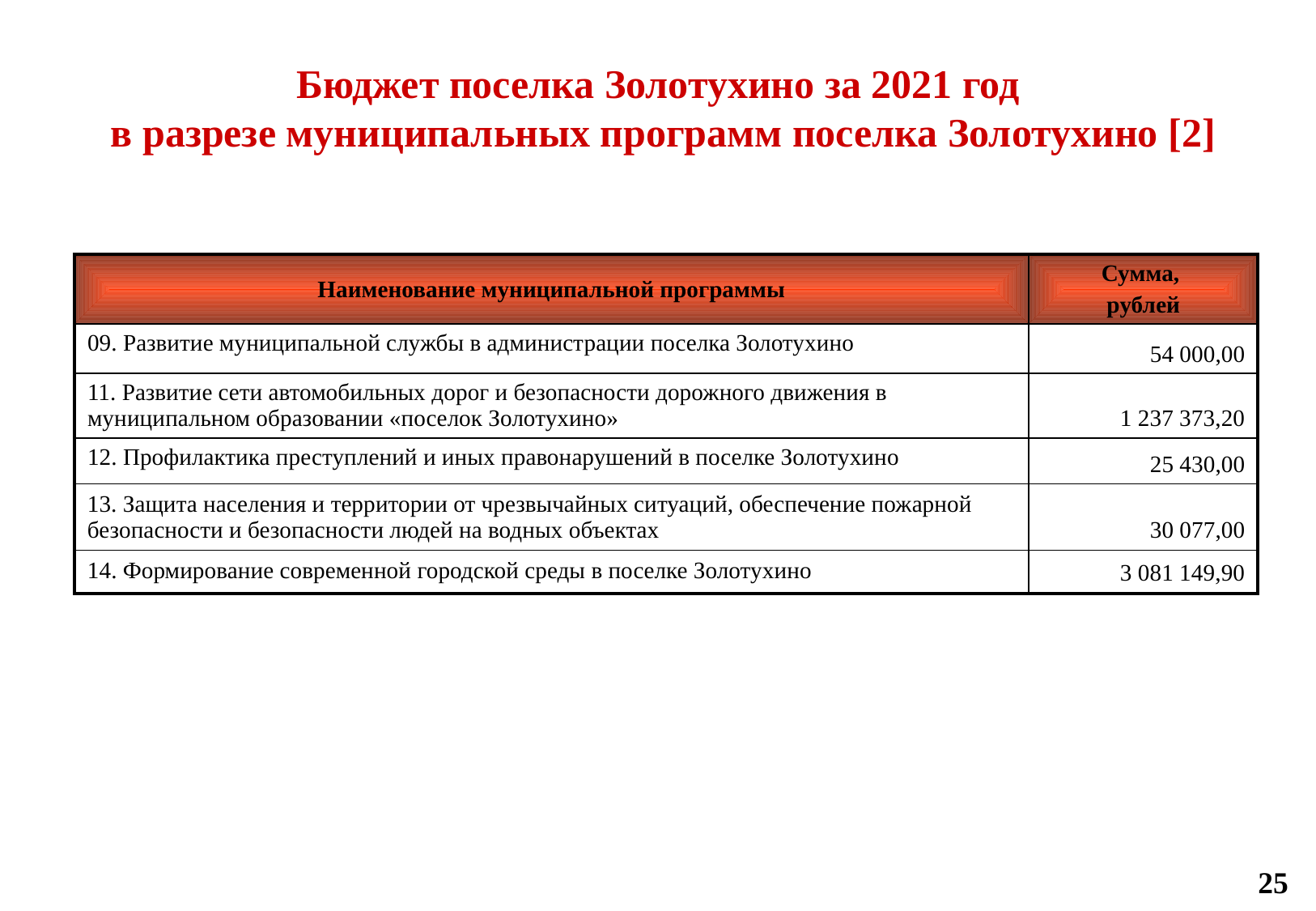

# Бюджет поселка Золотухино за 2021 год в разрезе муниципальных программ поселка Золотухино [2]
| Наименование муниципальной программы | Сумма, рублей |
| --- | --- |
| 09. Развитие муниципальной службы в администрации поселка Золотухино | 54 000,00 |
| 11. Развитие сети автомобильных дорог и безопасности дорожного движения в муниципальном образовании «поселок Золотухино» | 1 237 373,20 |
| 12. Профилактика преступлений и иных правонарушений в поселке Золотухино | 25 430,00 |
| 13. Защита населения и территории от чрезвычайных ситуаций, обеспечение пожарной безопасности и безопасности людей на водных объектах | 30 077,00 |
| 14. Формирование современной городской среды в поселке Золотухино | 3 081 149,90 |

25